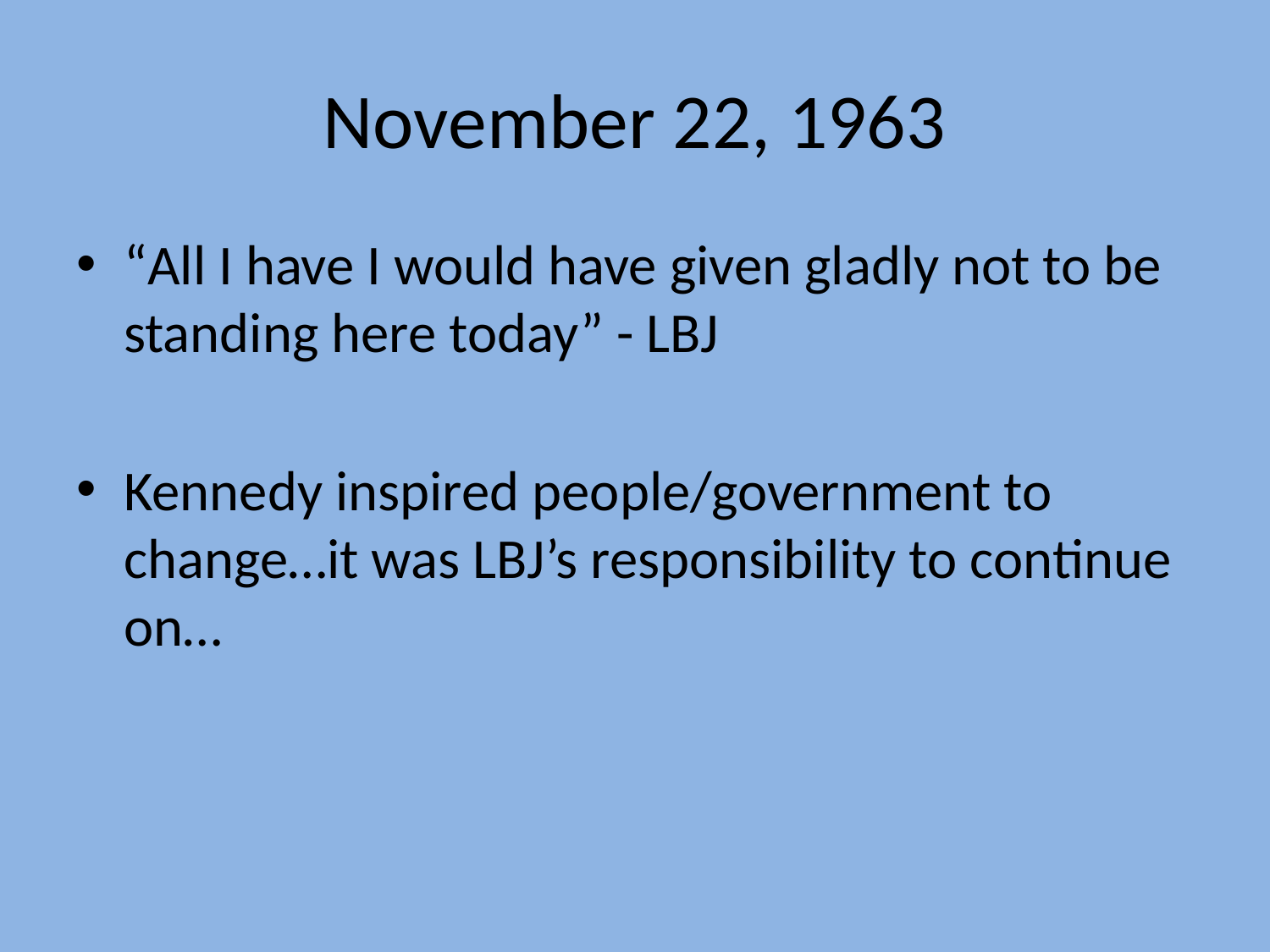

# November 22, 1963
“All I have I would have given gladly not to be standing here today” - LBJ

Kennedy inspired people/government to change…it was LBJ’s responsibility to continue on…